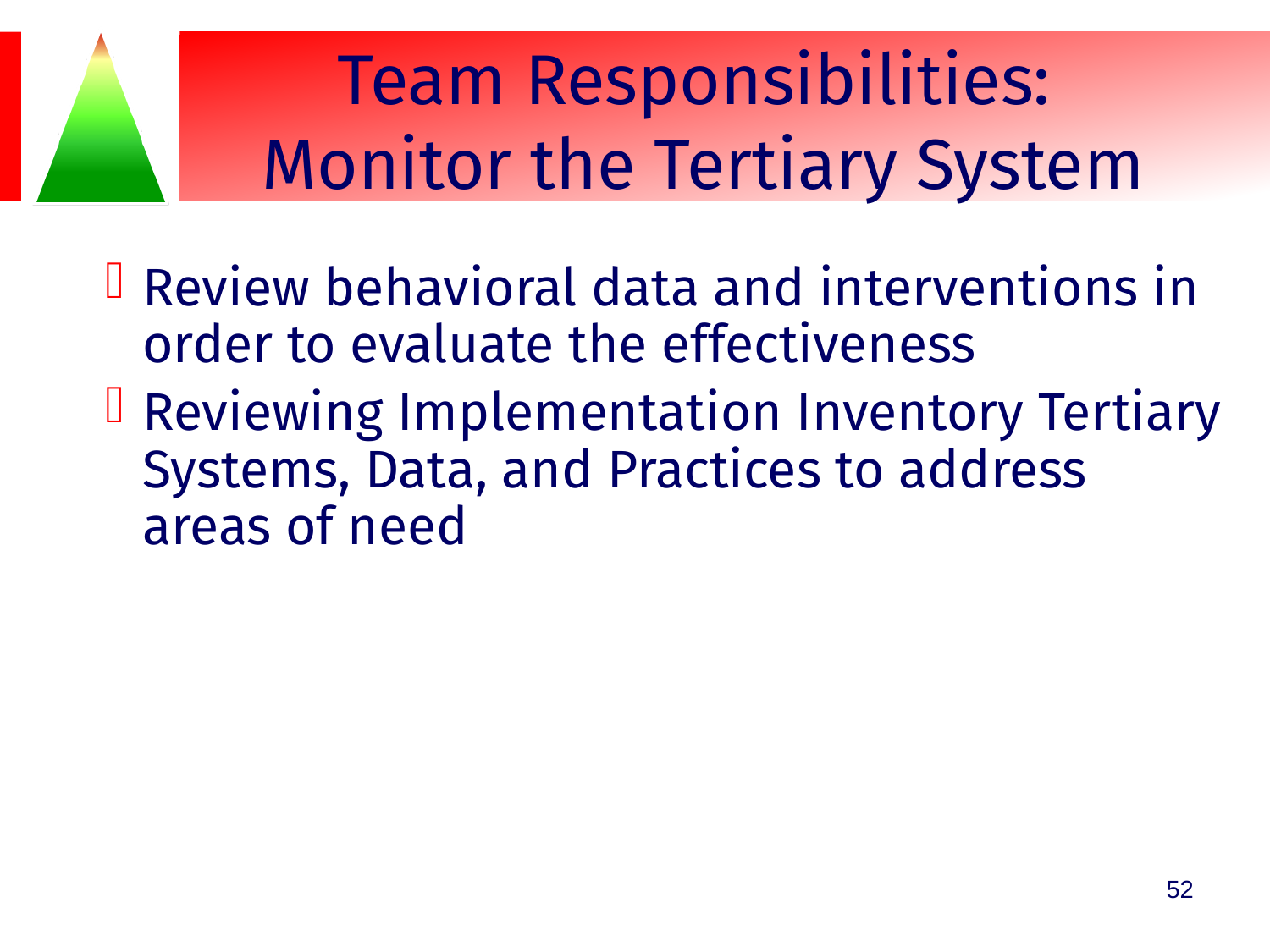

# Team Responsibilities:  Monitor the Tertiary System
Review behavioral data and interventions in order to evaluate the effectiveness
Reviewing Implementation Inventory Tertiary Systems, Data, and Practices to address areas of need

52